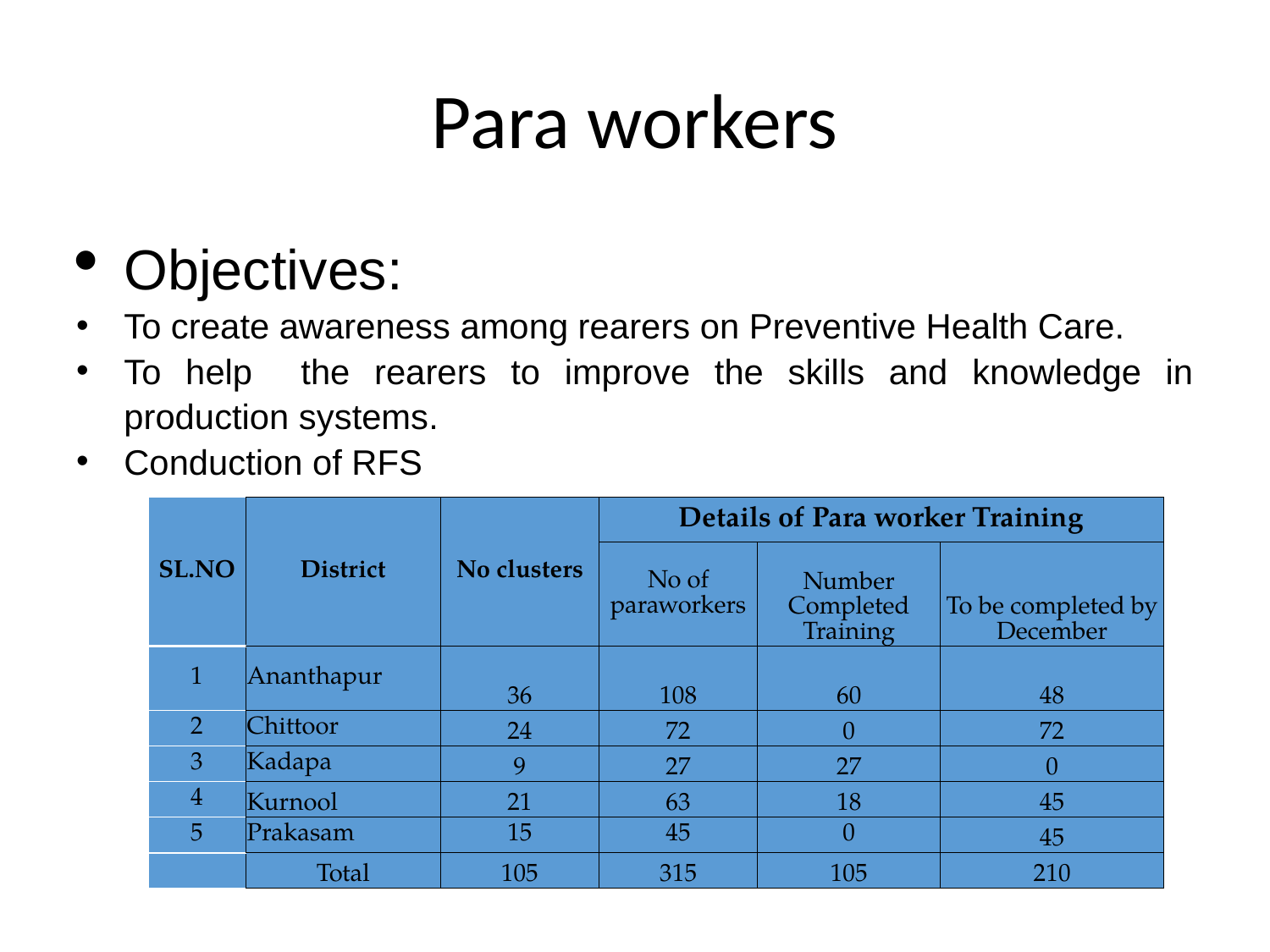

# Para workers
Objectives:
To create awareness among rearers on Preventive Health Care.
To help  the rearers to improve the skills and knowledge in production systems.
Conduction of RFS

| SL.NO | District | No clusters | Details of Para worker Training |  |  |
| --- | --- | --- | --- | --- | --- |
|  |  |  | No of paraworkers | Number Completed Training | To be completed by December |
| 1 | Ananthapur | 36 | 108 | 60 | 48 |
| 2 | Chittoor | 24 | 72 | 0 | 72 |
| 3 | Kadapa | 9 | 27 | 27 | 0 |
| 4 | Kurnool | 21 | 63 | 18 | 45 |
| 5 | Prakasam | 15 | 45 | 0 | 45 |
|  | Total | 105 | 315 | 105 | 210 |